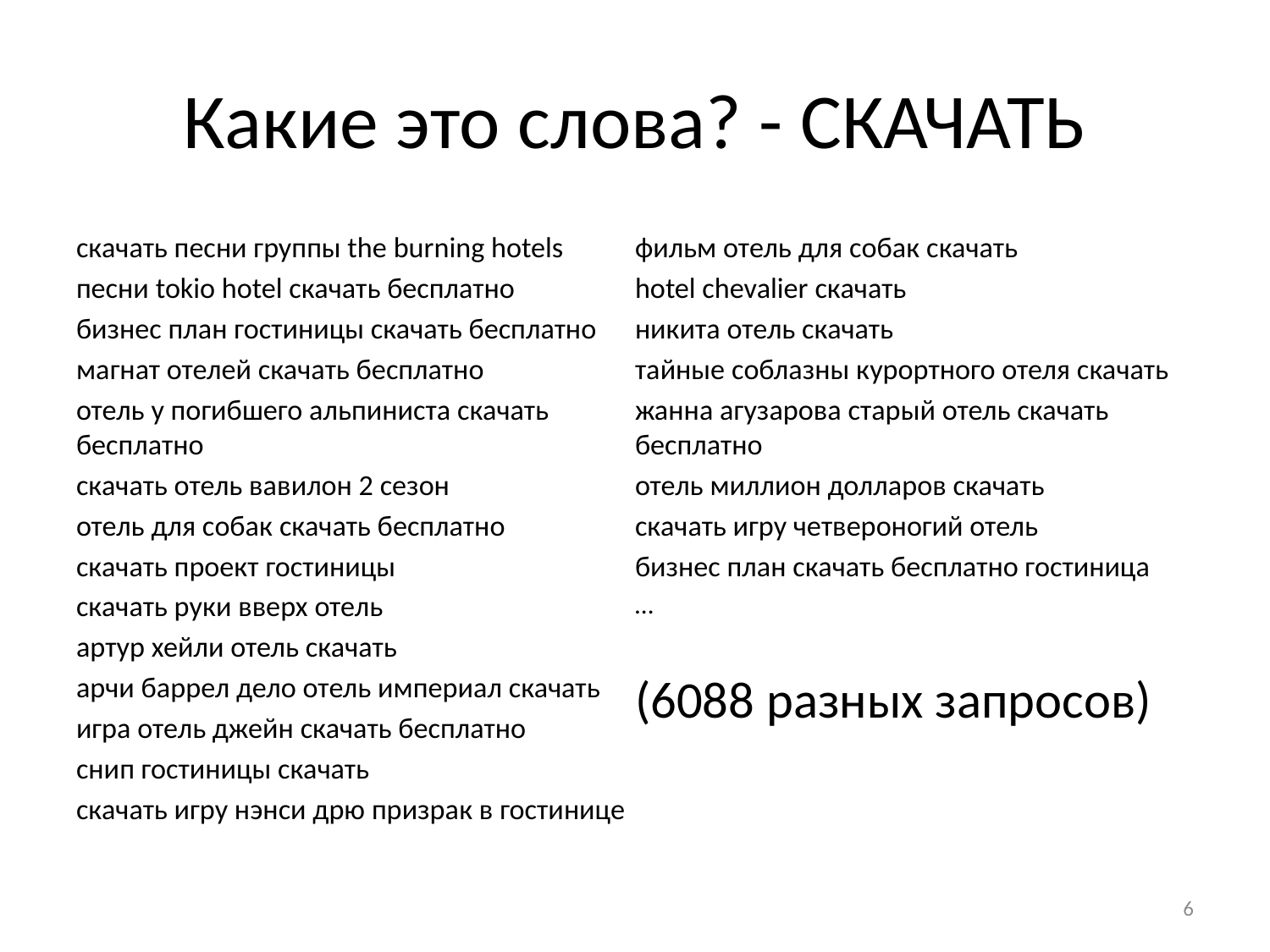

# Какие это слова? - СКАЧАТЬ
скачать песни группы the burning hotels
песни tokio hotel скачать бесплатно
бизнес план гостиницы скачать бесплатно
магнат отелей скачать бесплатно
отель у погибшего альпиниста скачать бесплатно
скачать отель вавилон 2 сезон
отель для собак скачать бесплатно
скачать проект гостиницы
скачать руки вверх отель
артур хейли отель скачать
арчи баррел дело отель империал скачать
игра отель джейн скачать бесплатно
снип гостиницы скачать
скачать игру нэнси дрю призрак в гостинице
фильм отель для собак скачать
hotel chevalier скачать
никита отель скачать
тайные соблазны курортного отеля скачать
жанна агузарова старый отель скачать бесплатно
отель миллион долларов скачать
скачать игру четвероногий отель
бизнес план скачать бесплатно гостиница
…

(6088 разных запросов)
6